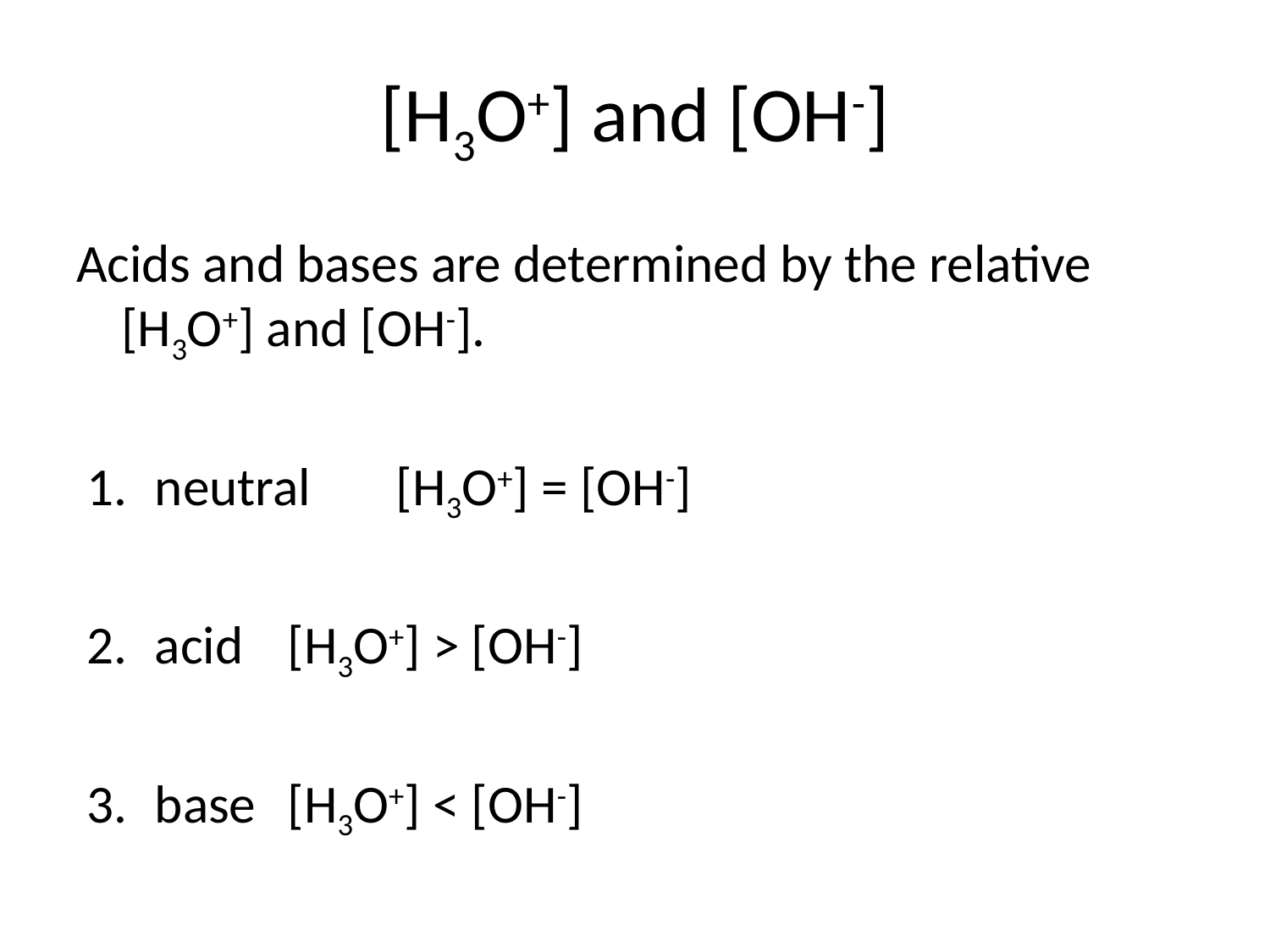

# [H3O+] and [OH-]
Acids and bases are determined by the relative [H3O+] and [OH-].

neutral		[H3O+] = [OH-]

acid		 [H3O+] > [OH-]

base		 [H3O+] < [OH-]